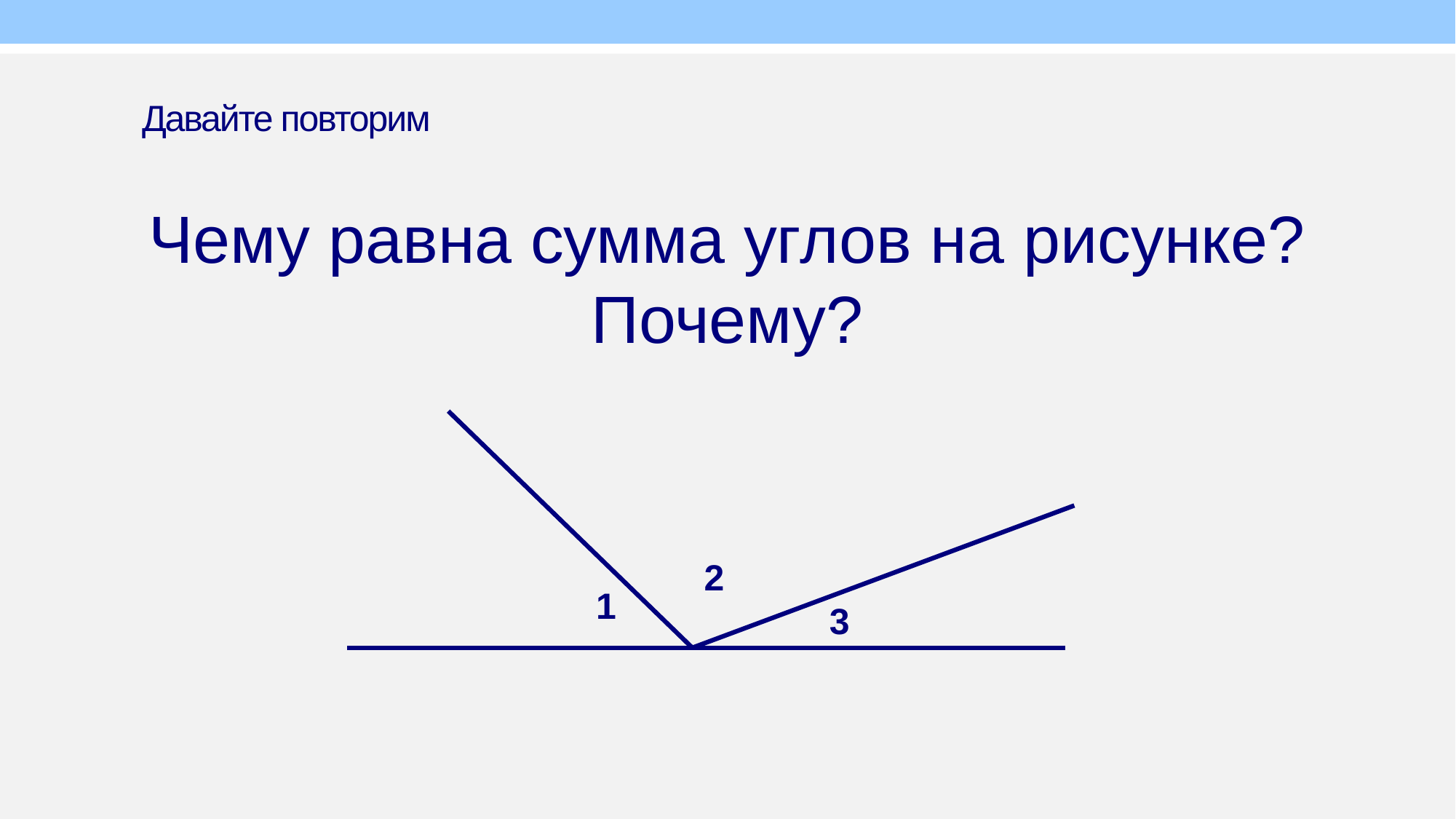

# Давайте повторим
Чему равна сумма углов на рисунке? Почему?
2
1
3